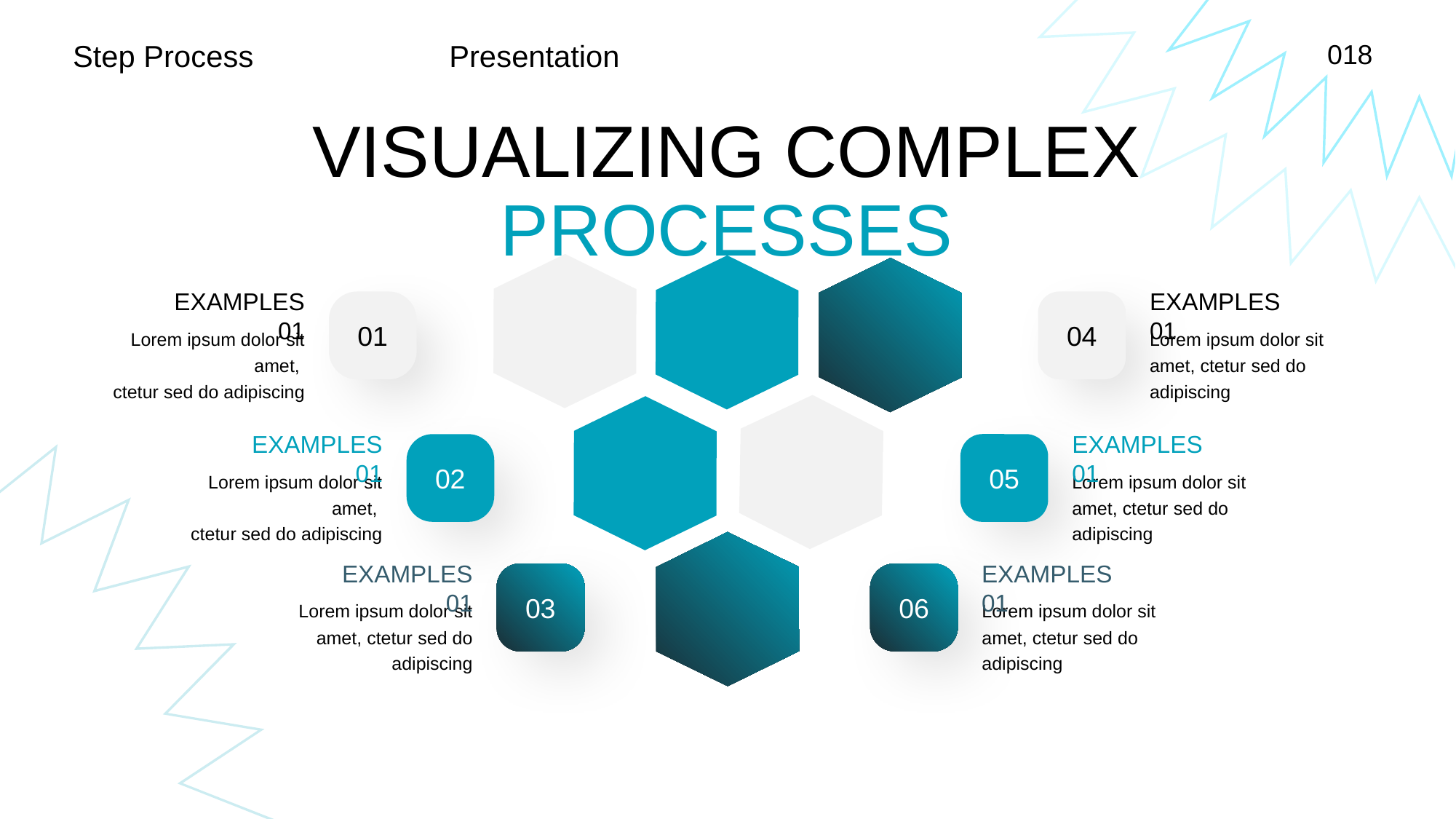

VISUALIZING COMPLEX PROCESSES

EXAMPLES 01
EXAMPLES 01
01
04
Lorem ipsum dolor sit amet,
ctetur sed do adipiscing
Lorem ipsum dolor sit amet, ctetur sed do adipiscing

EXAMPLES 01
EXAMPLES 01
02
05

Lorem ipsum dolor sit amet,
ctetur sed do adipiscing
Lorem ipsum dolor sit amet, ctetur sed do adipiscing

EXAMPLES 01
EXAMPLES 01
03
06
Lorem ipsum dolor sit amet, ctetur sed do adipiscing
Lorem ipsum dolor sit amet, ctetur sed do adipiscing